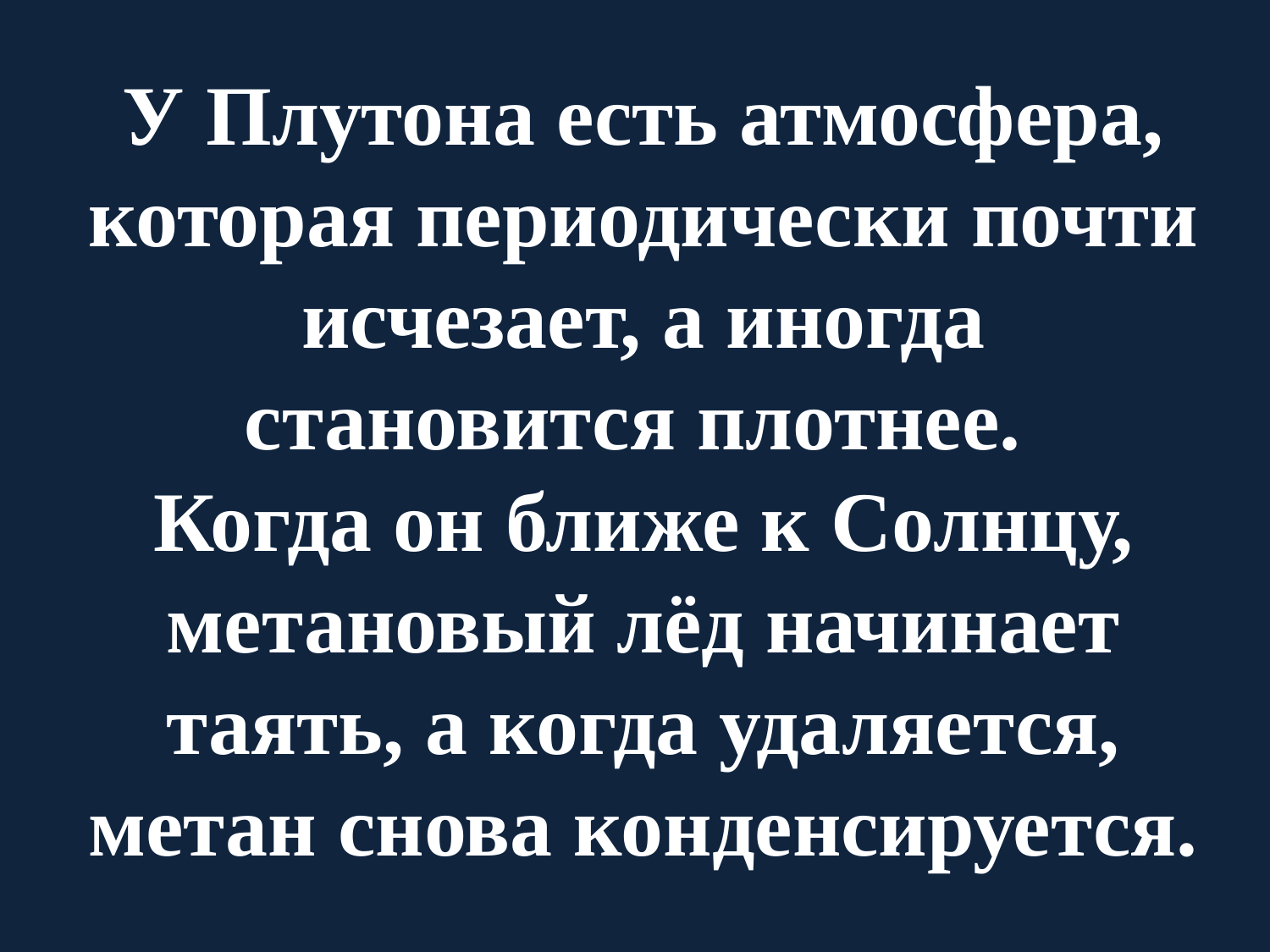

# У Плутона есть атмосфера, которая периодически почти исчезает, а иногда становится плотнее. Когда он ближе к Солнцу, метановый лёд начинает таять, а когда удаляется, метан снова конденсируется.